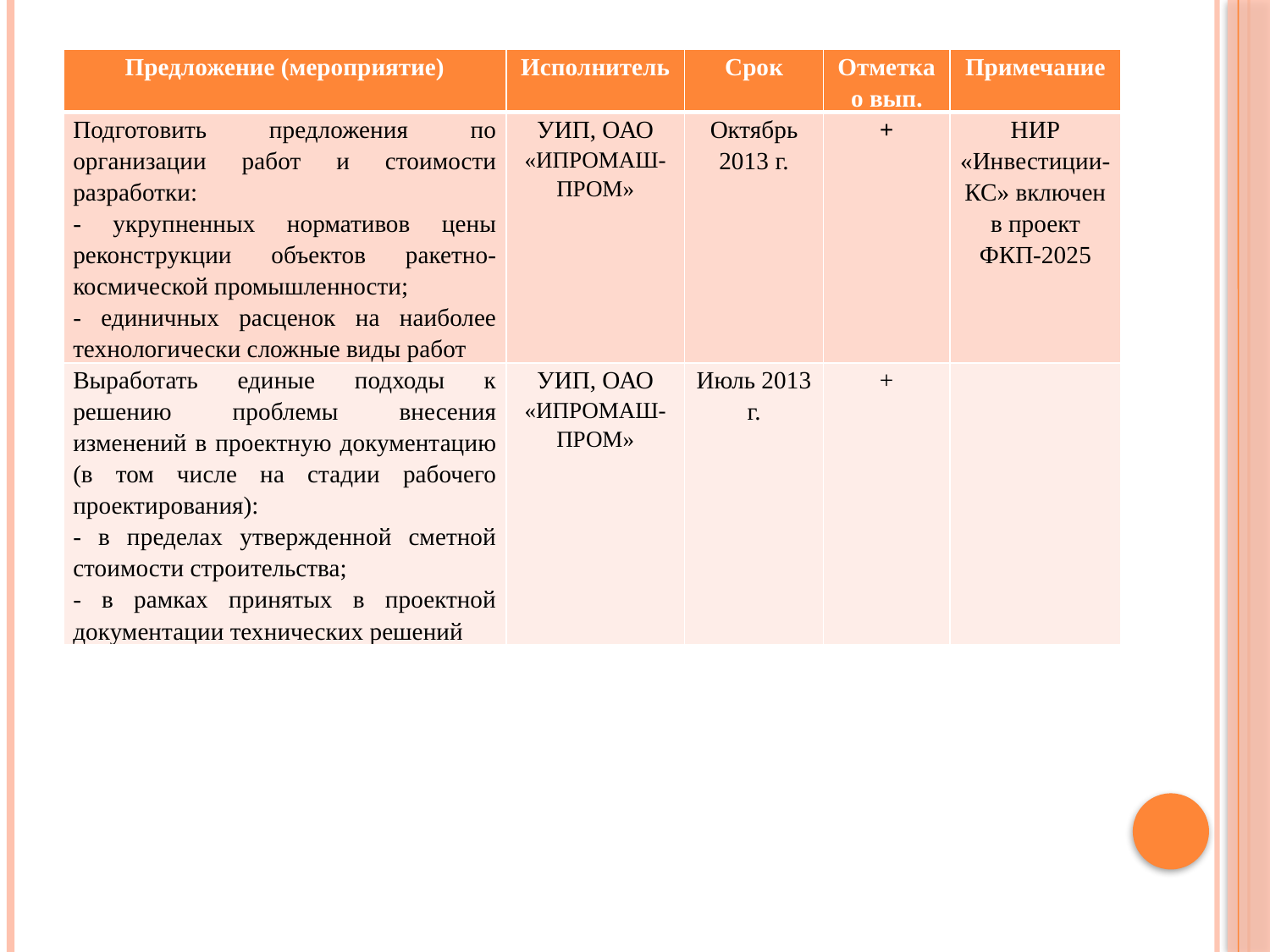

| Предложение (мероприятие) | Исполнитель | Срок | Отметка о вып. | Примечание |
| --- | --- | --- | --- | --- |
| Подготовить предложения по организации работ и стоимости разработки: - укрупненных нормативов цены реконструкции объектов ракетно-космической промышленности; - единичных расценок на наиболее технологически сложные виды работ | УИП, ОАО «ИПРОМАШ-ПРОМ» | Октябрь 2013 г. | + | НИР «Инвестиции-КС» включен в проект ФКП-2025 |
| Выработать единые подходы к решению проблемы внесения изменений в проектную документацию (в том числе на стадии рабочего проектирования): - в пределах утвержденной сметной стоимости строительства; - в рамках принятых в проектной документации технических решений | УИП, ОАО «ИПРОМАШ-ПРОМ» | Июль 2013 г. | + |  |